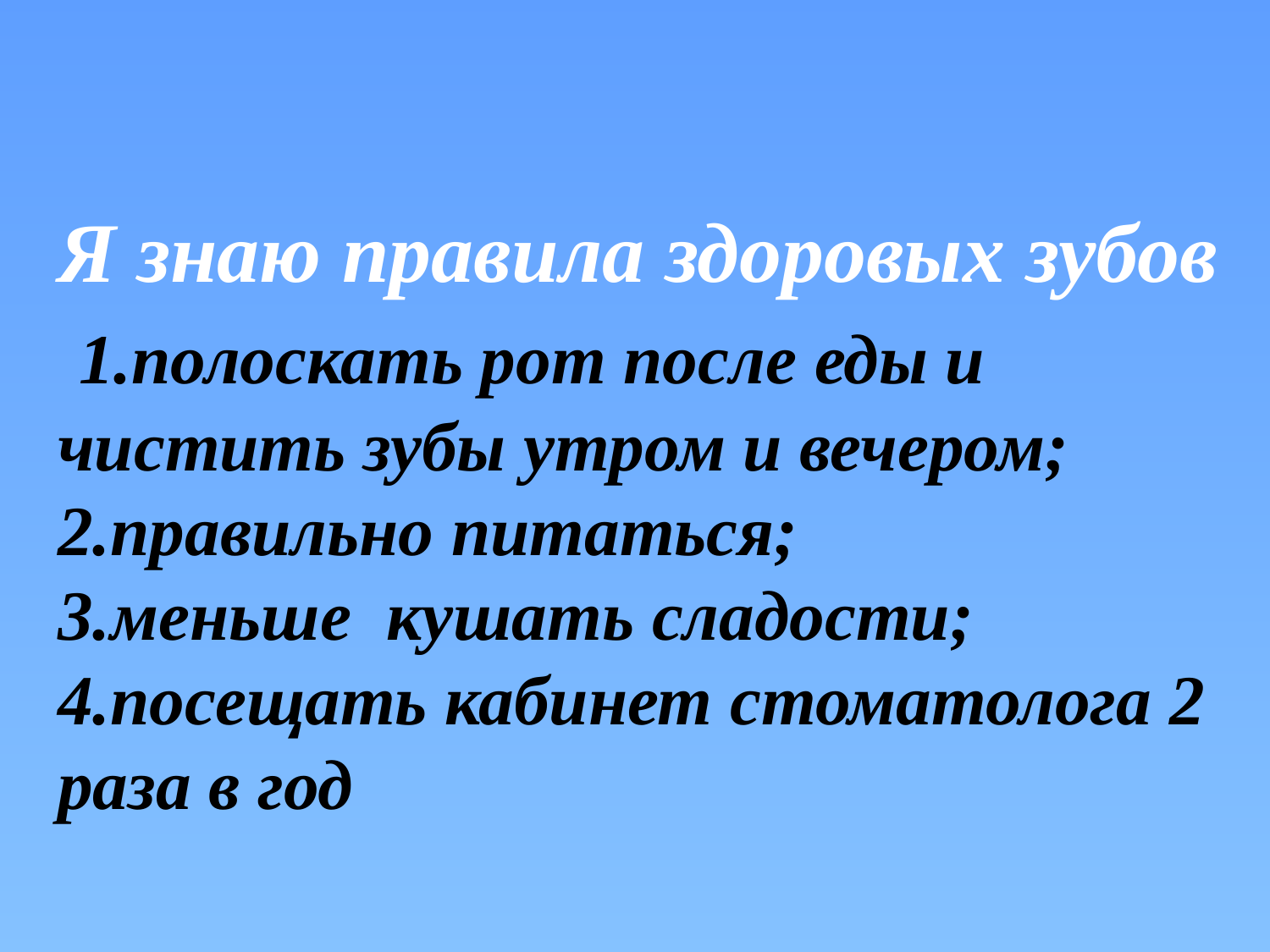

# Я знаю правила здоровых зубов  1.полоскать рот после еды и чистить зубы утром и вечером; 2.правильно питаться; 3.меньше  кушать сладости; 4.посещать кабинет стоматолога 2 раза в год